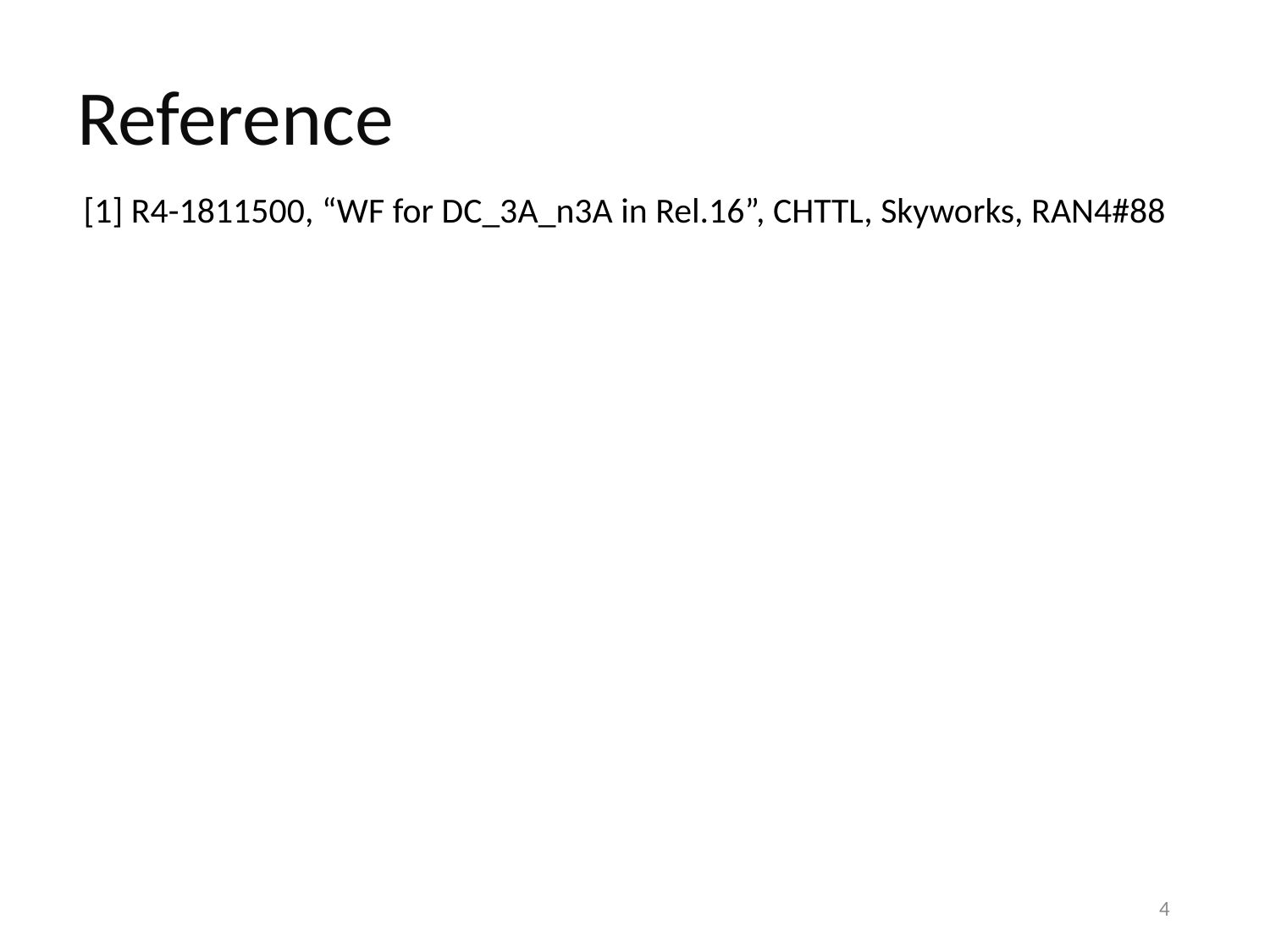

# Reference
[1] R4-1811500, “WF for DC_3A_n3A in Rel.16”, CHTTL, Skyworks, RAN4#88

4